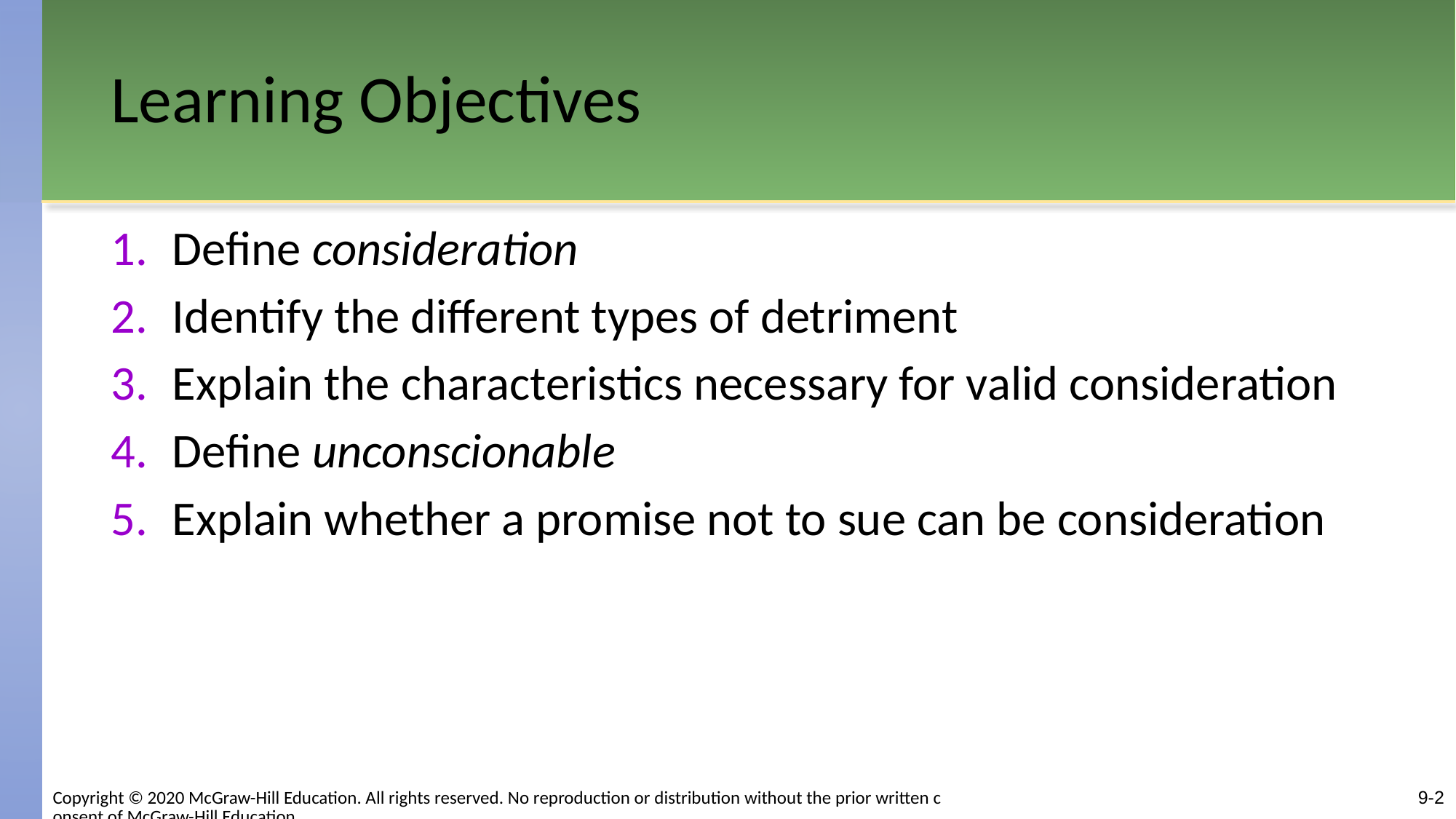

# Learning Objectives
Define consideration
Identify the different types of detriment
Explain the characteristics necessary for valid consideration
Define unconscionable
Explain whether a promise not to sue can be consideration
9-2
Copyright © 2020 McGraw-Hill Education. All rights reserved. No reproduction or distribution without the prior written consent of McGraw-Hill Education.